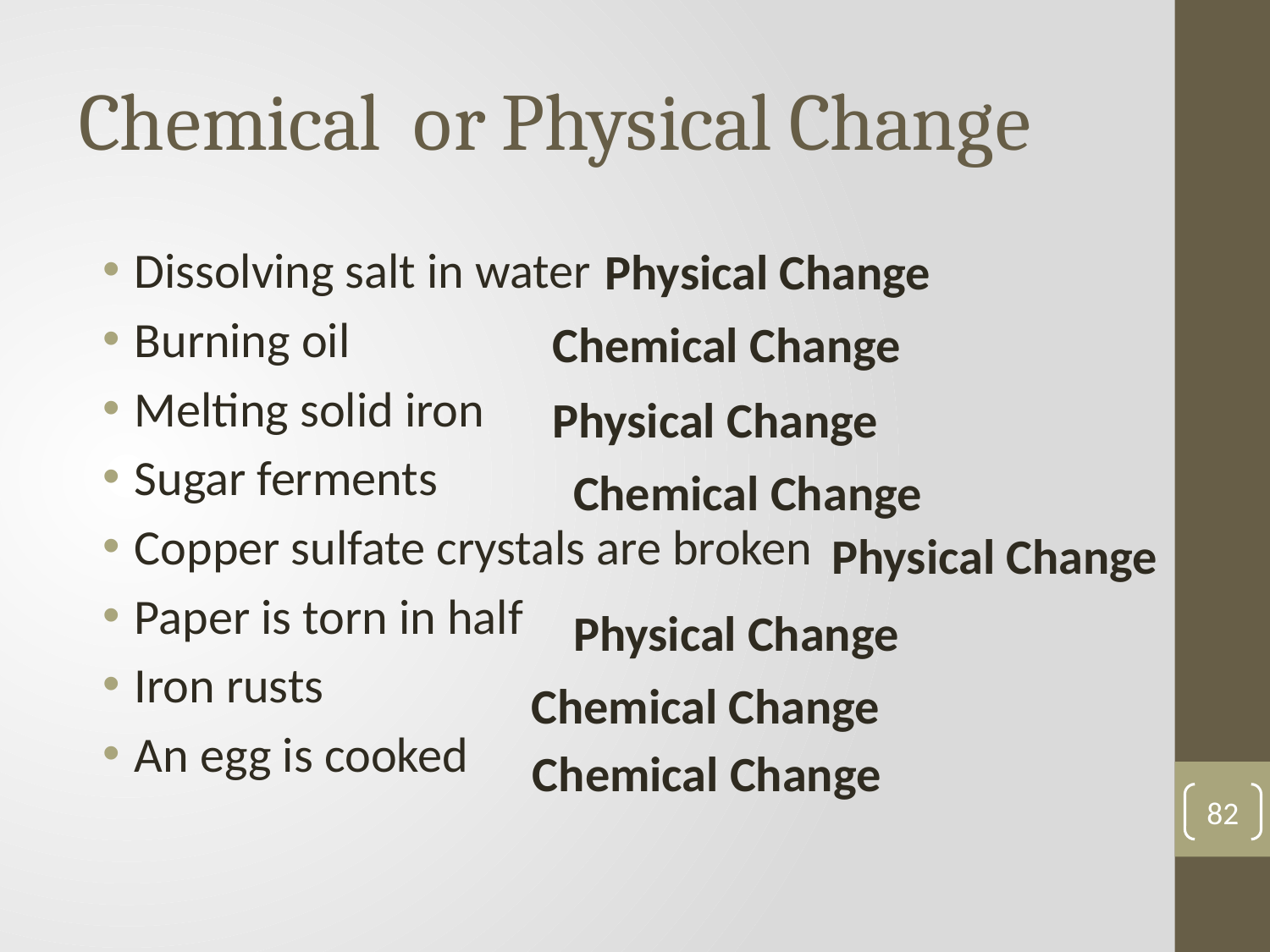

# Chemical  or Physical Change
Dissolving salt in water
Burning oil
Melting solid iron
Sugar ferments
Copper sulfate crystals are broken
Paper is torn in half
Iron rusts
An egg is cooked

Physical Change
Chemical Change
Physical Change
Chemical Change
Physical Change
Physical Change
Chemical Change
Chemical Change
82